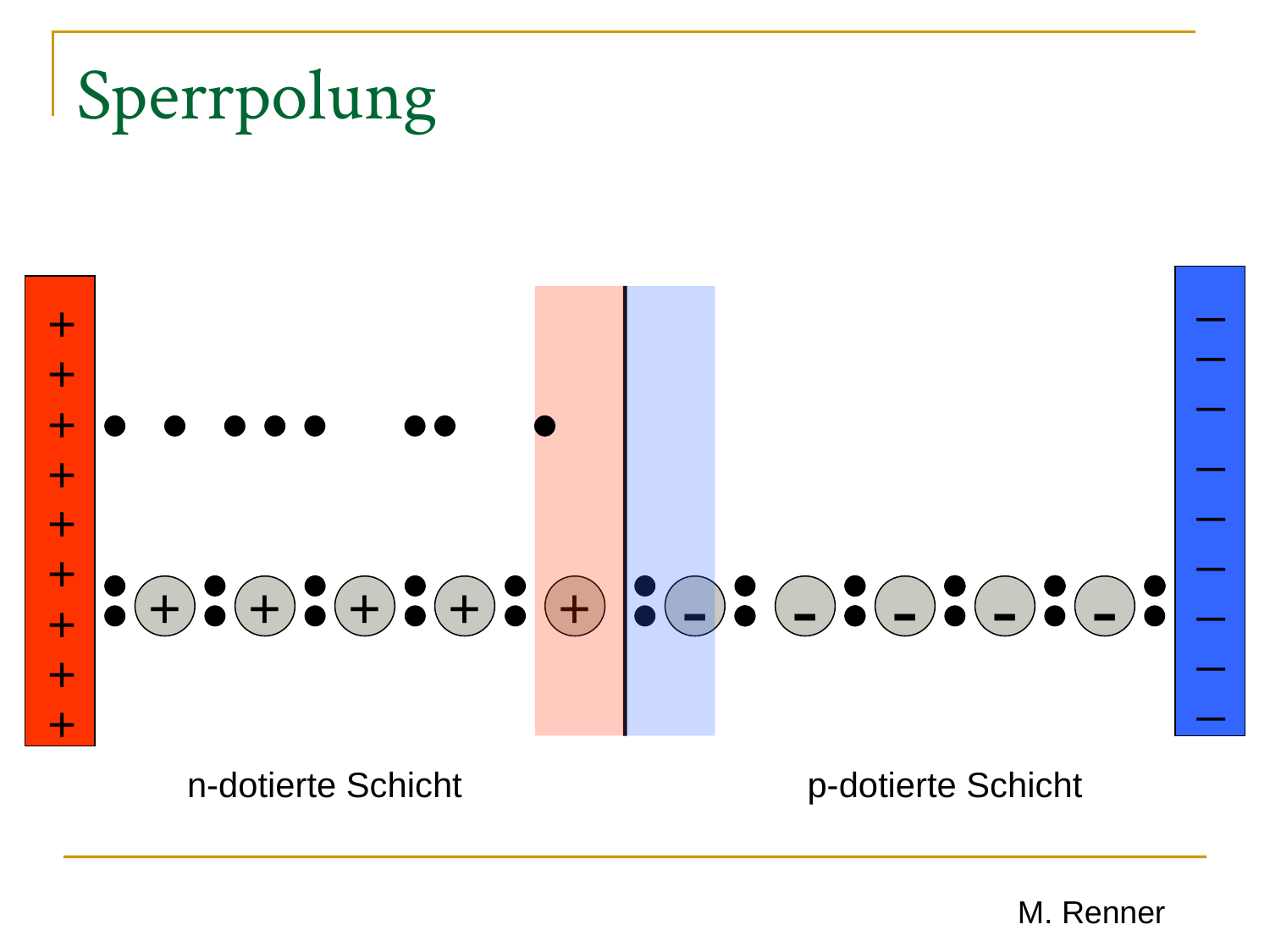

# Sperrpolung
_

+

_
+
_
+
_

+
_
+
_
+
_

+

+

+

+

+

-

-

-

-

-

+

_
+
_
+
n-dotierte Schicht
p-dotierte Schicht
M. Renner